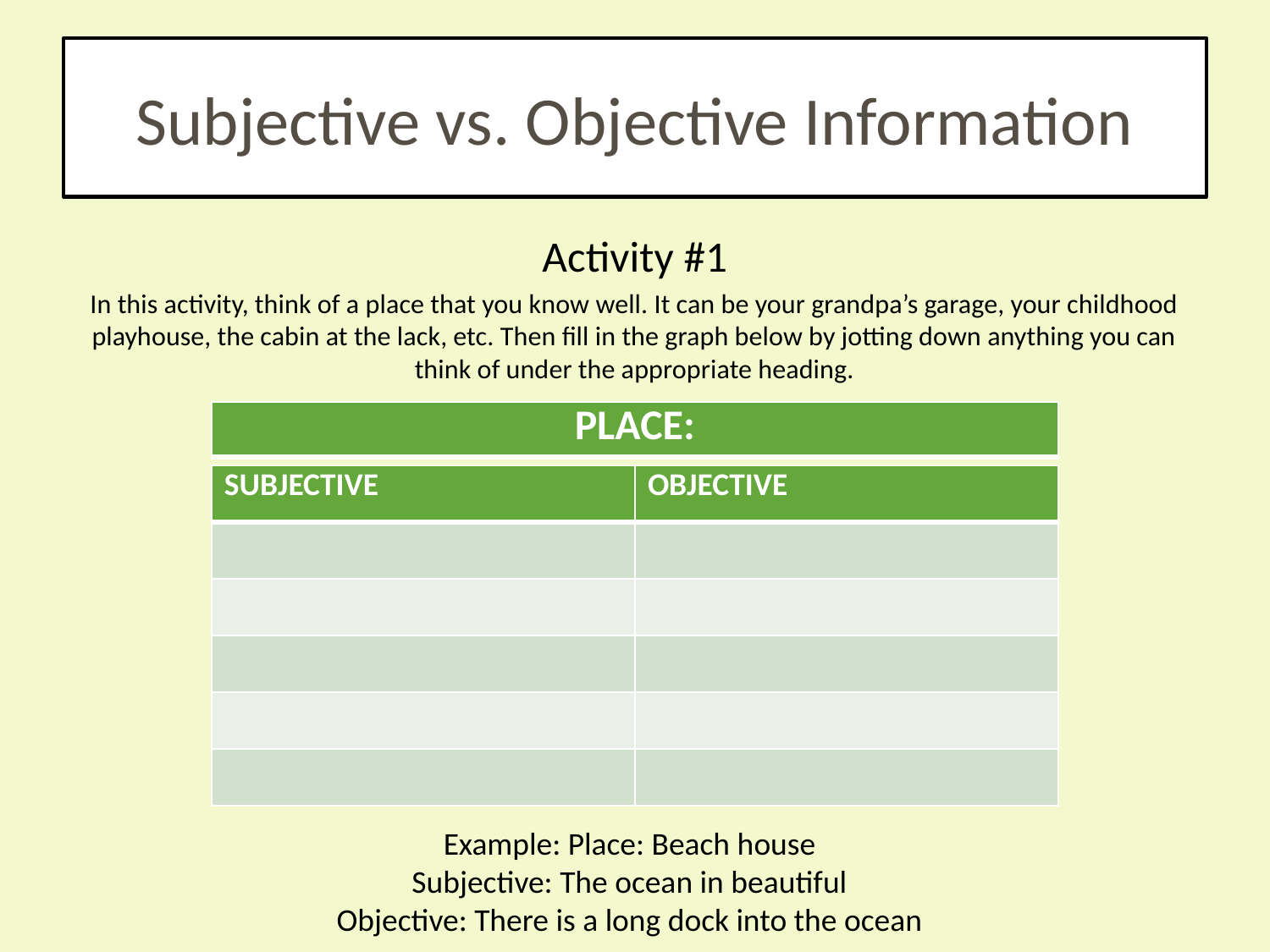

# Subjective vs. Objective Information
Activity #1
In this activity, think of a place that you know well. It can be your grandpa’s garage, your childhood playhouse, the cabin at the lack, etc. Then fill in the graph below by jotting down anything you can think of under the appropriate heading.
| PLACE: |
| --- |
| SUBJECTIVE | OBJECTIVE |
| --- | --- |
|  |  |
|  |  |
|  |  |
|  |  |
|  |  |
Example: Place: Beach house
Subjective: The ocean in beautiful
Objective: There is a long dock into the ocean